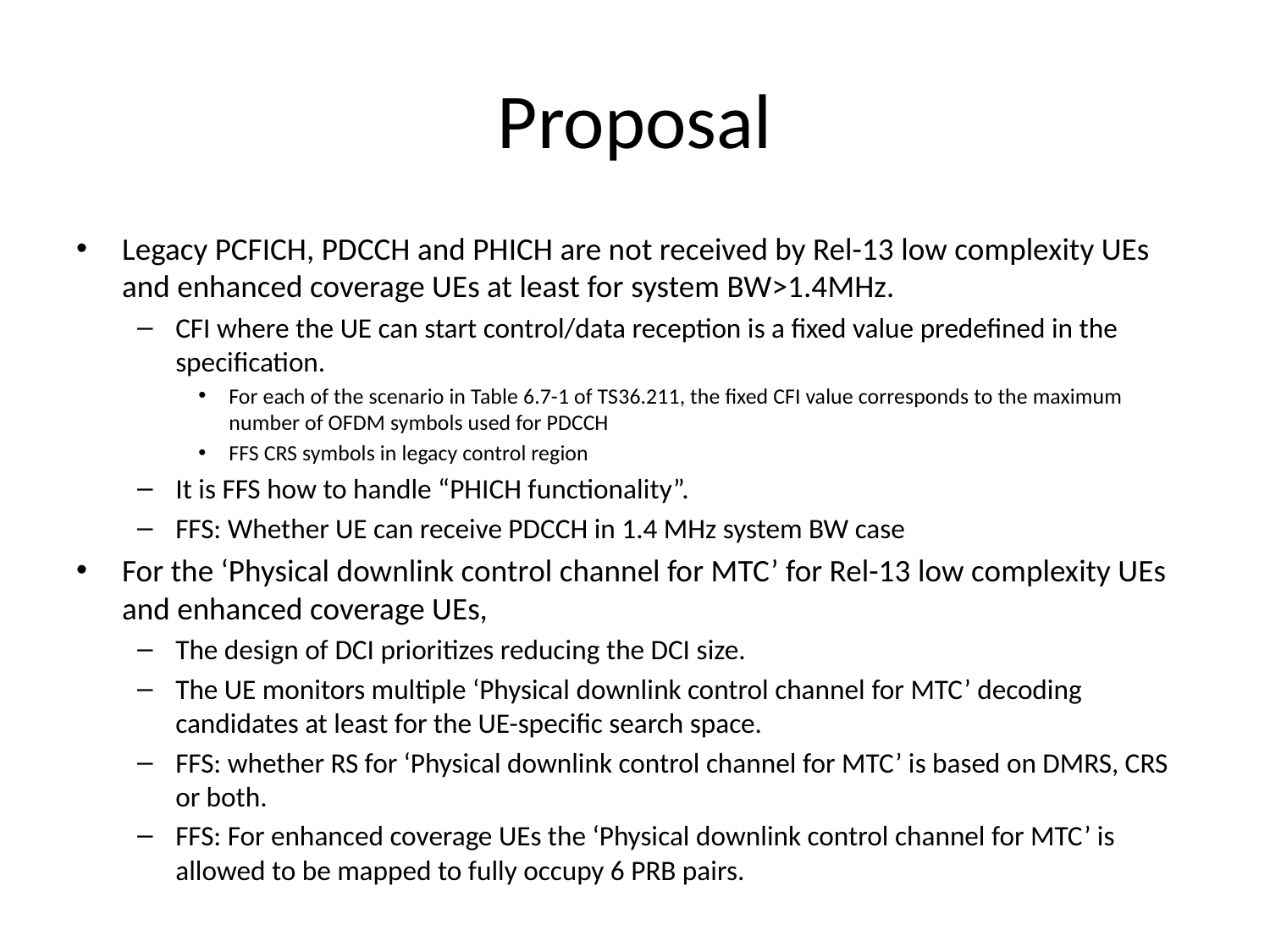

# Proposal
Legacy PCFICH, PDCCH and PHICH are not received by Rel-13 low complexity UEs and enhanced coverage UEs at least for system BW>1.4MHz.
CFI where the UE can start control/data reception is a fixed value predefined in the specification.
For each of the scenario in Table 6.7-1 of TS36.211, the fixed CFI value corresponds to the maximum number of OFDM symbols used for PDCCH
FFS CRS symbols in legacy control region
It is FFS how to handle “PHICH functionality”.
FFS: Whether UE can receive PDCCH in 1.4 MHz system BW case
For the ‘Physical downlink control channel for MTC’ for Rel-13 low complexity UEs and enhanced coverage UEs,
The design of DCI prioritizes reducing the DCI size.
The UE monitors multiple ‘Physical downlink control channel for MTC’ decoding candidates at least for the UE-specific search space.
FFS: whether RS for ‘Physical downlink control channel for MTC’ is based on DMRS, CRS or both.
FFS: For enhanced coverage UEs the ‘Physical downlink control channel for MTC’ is allowed to be mapped to fully occupy 6 PRB pairs.